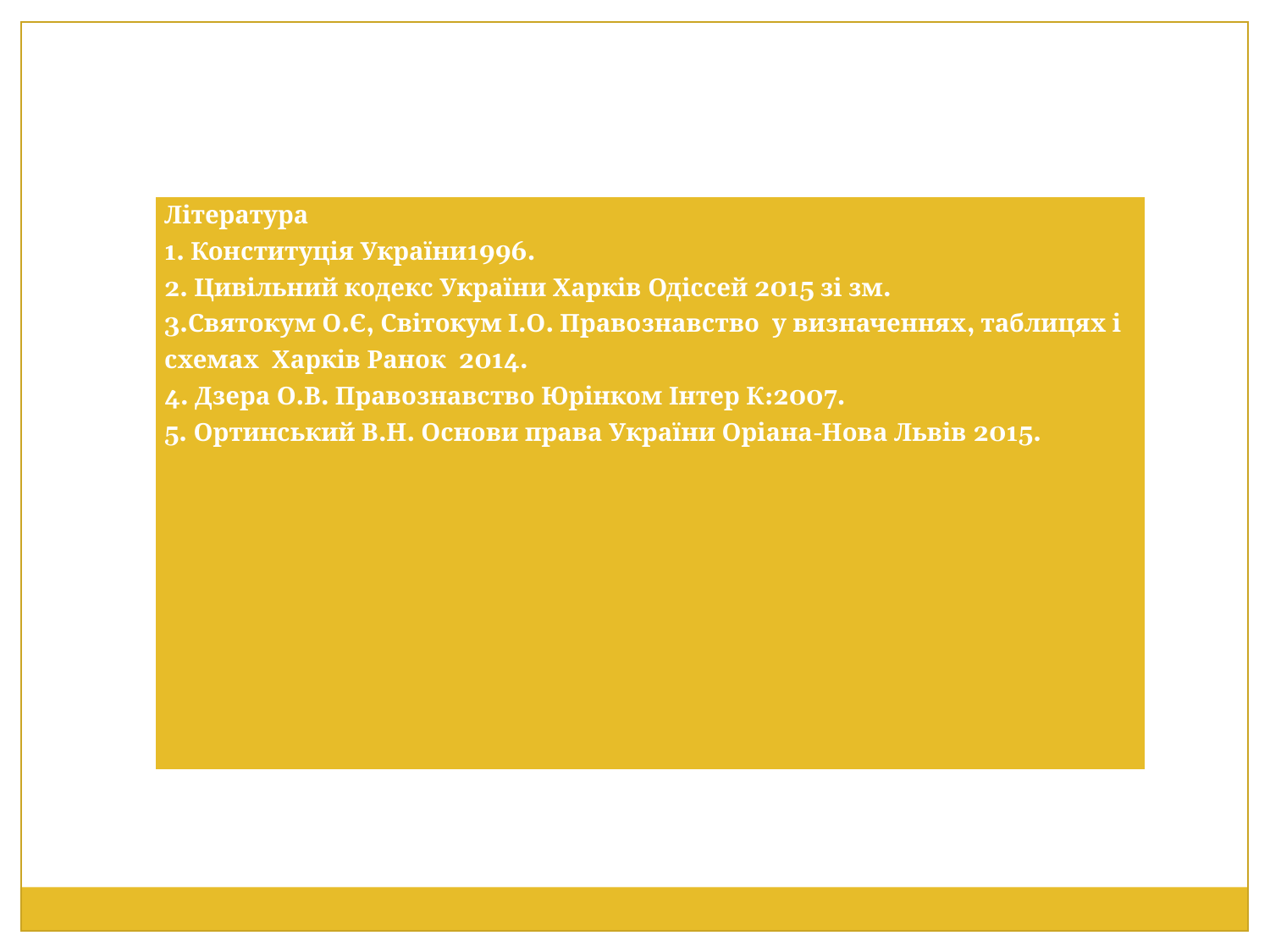

| Література 1. Конституція України1996. 2. Цивільний кодекс України Харків Одіссей 2015 зі зм. 3.Святокум О.Є, Світокум І.О. Правознавство у визначеннях, таблицях і схемах Харків Ранок 2014. 4. Дзера О.В. Правознавство Юрінком Інтер К:2007. 5. Ортинський В.Н. Основи права України Оріана-Нова Львів 2015. |
| --- |